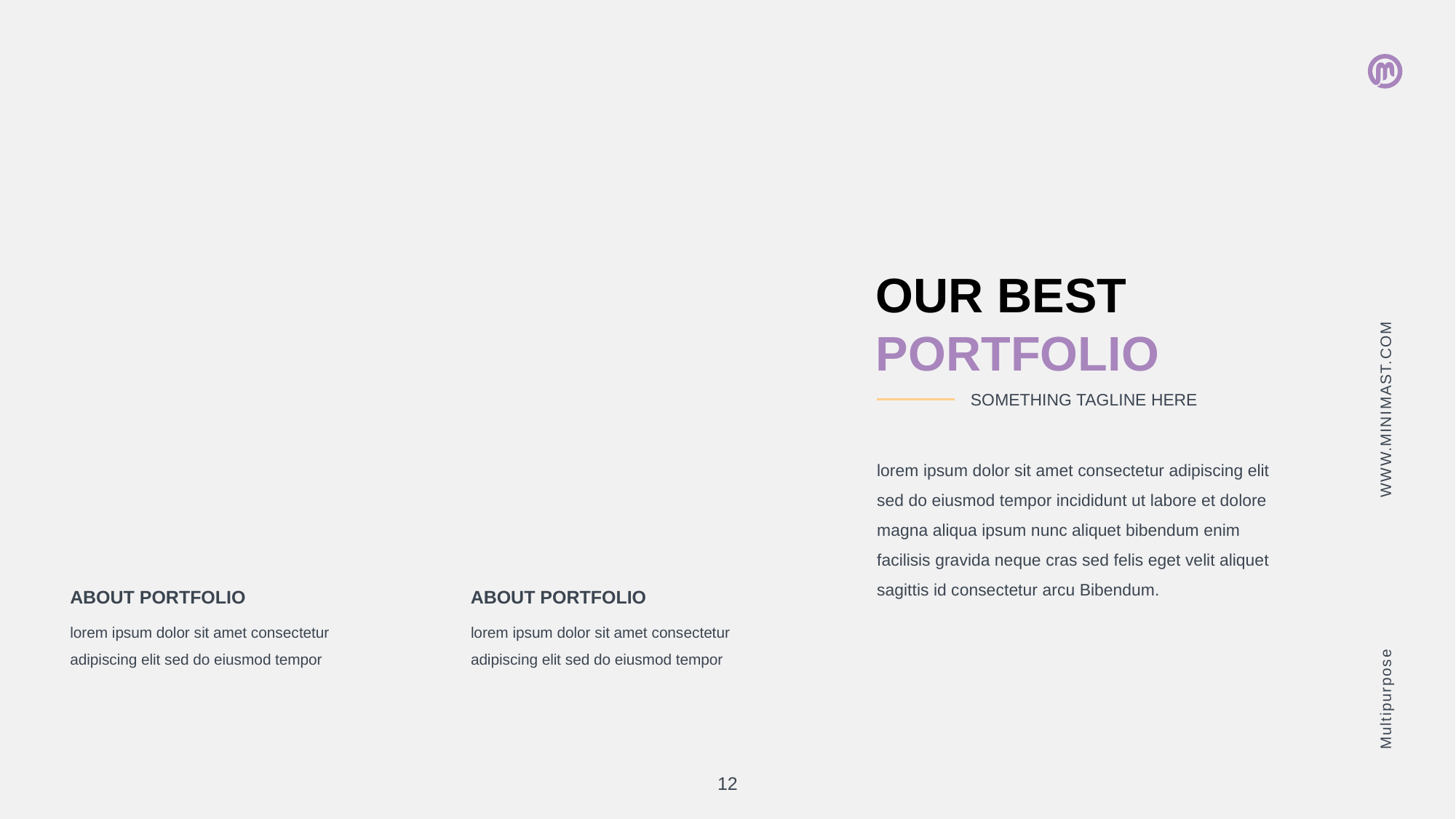

WWW.MINIMAST.COM
Multipurpose
OUR BEST
PORTFOLIO
SOMETHING TAGLINE HERE
lorem ipsum dolor sit amet consectetur adipiscing elit sed do eiusmod tempor incididunt ut labore et dolore magna aliqua ipsum nunc aliquet bibendum enim facilisis gravida neque cras sed felis eget velit aliquet sagittis id consectetur arcu Bibendum.
ABOUT PORTFOLIO
lorem ipsum dolor sit amet consectetur adipiscing elit sed do eiusmod tempor
ABOUT PORTFOLIO
lorem ipsum dolor sit amet consectetur adipiscing elit sed do eiusmod tempor